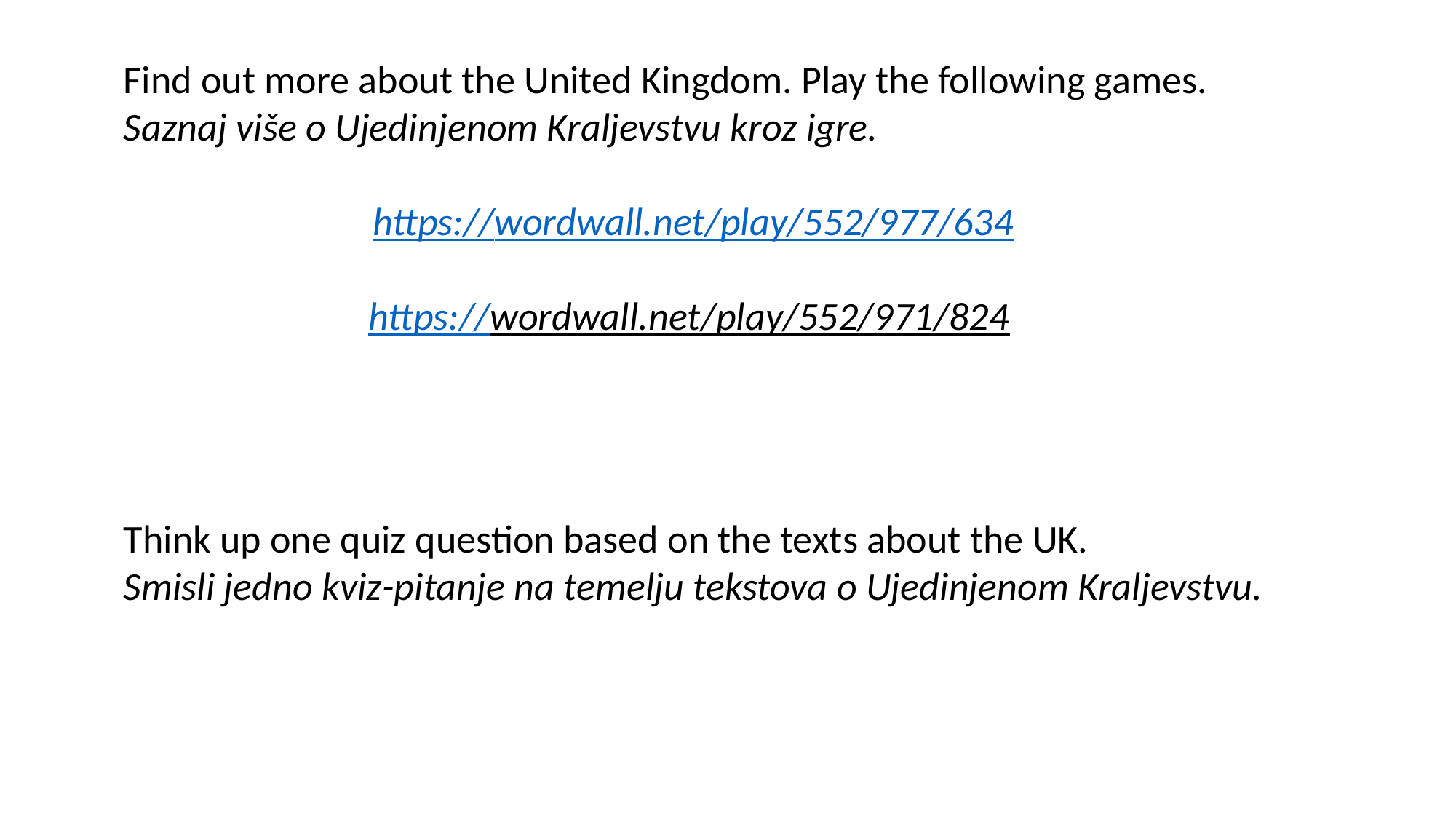

Find out more about the United Kingdom. Play the following games.
Saznaj više o Ujedinjenom Kraljevstvu kroz igre.

https://wordwall.net/play/552/977/634

https://wordwall.net/play/552/971/824
Think up one quiz question based on the texts about the UK.
Smisli jedno kviz-pitanje na temelju tekstova o Ujedinjenom Kraljevstvu.